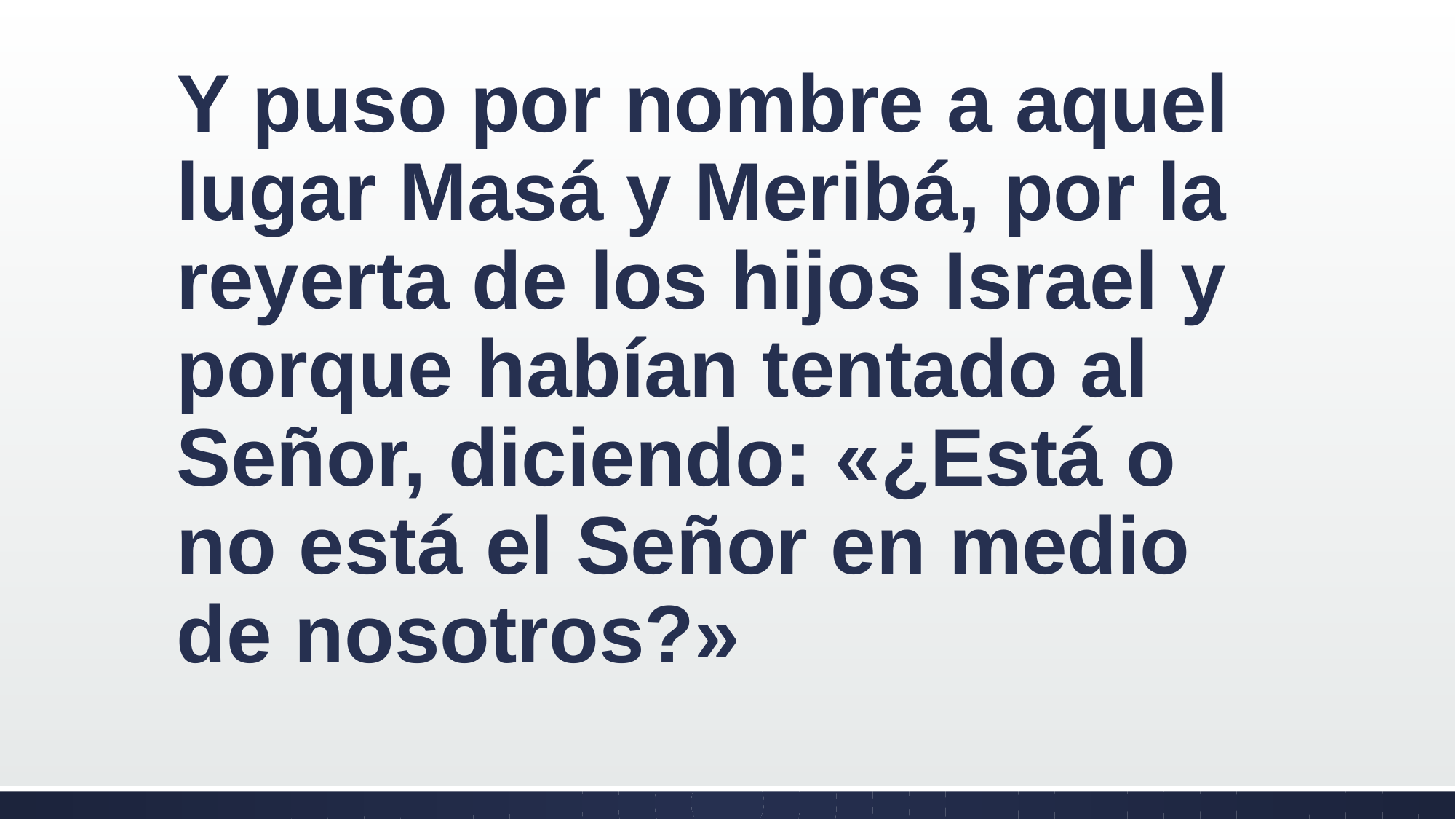

#
Y puso por nombre a aquel lugar Masá y Meribá, por la reyerta de los hijos Israel y porque habían tentado al Señor, diciendo: «¿Está o no está el Señor en medio de nosotros?»